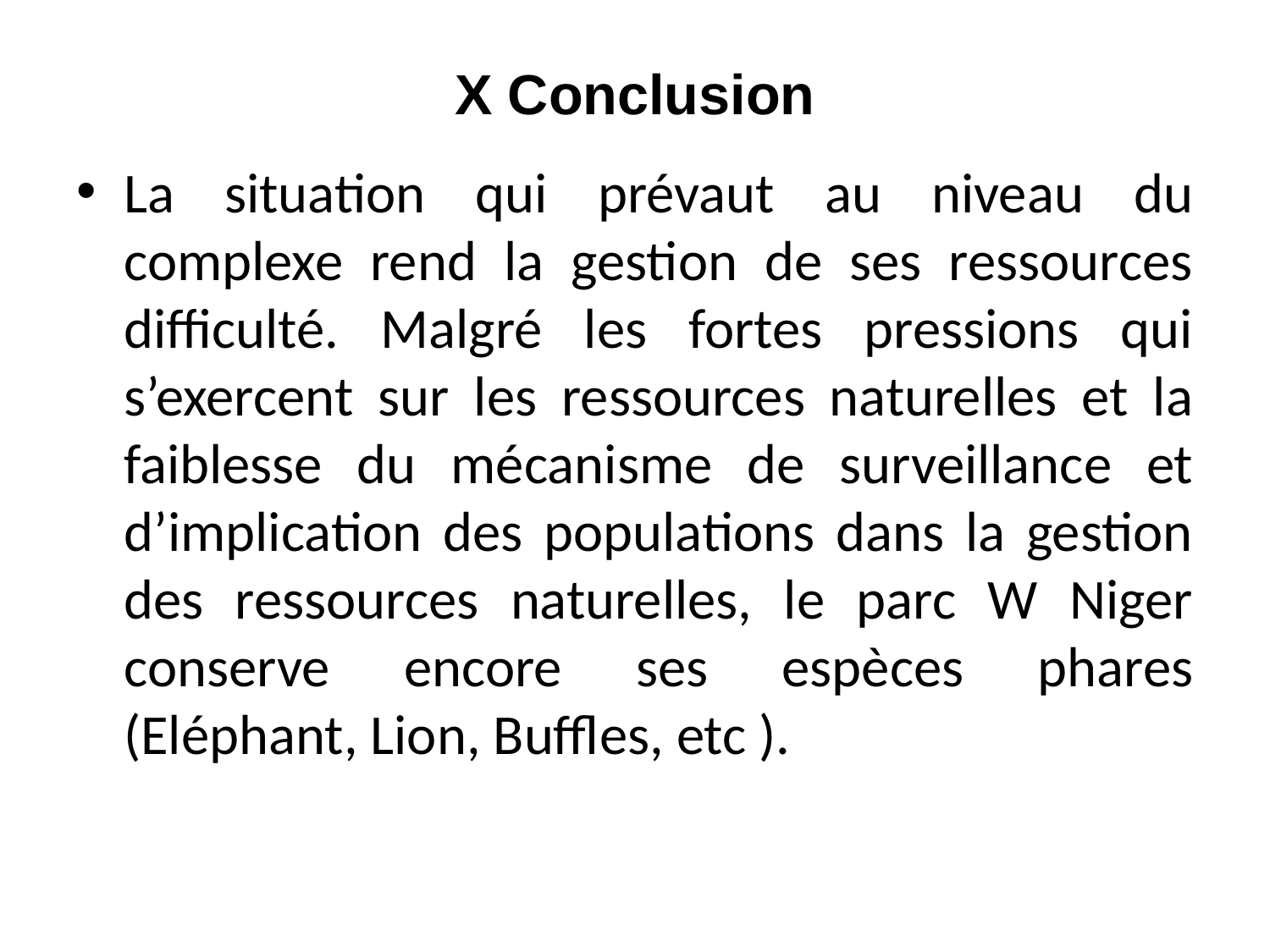

# X Conclusion
La situation qui prévaut au niveau du complexe rend la gestion de ses ressources difficulté. Malgré les fortes pressions qui s’exercent sur les ressources naturelles et la faiblesse du mécanisme de surveillance et d’implication des populations dans la gestion des ressources naturelles, le parc W Niger conserve encore ses espèces phares (Eléphant, Lion, Buffles, etc ).